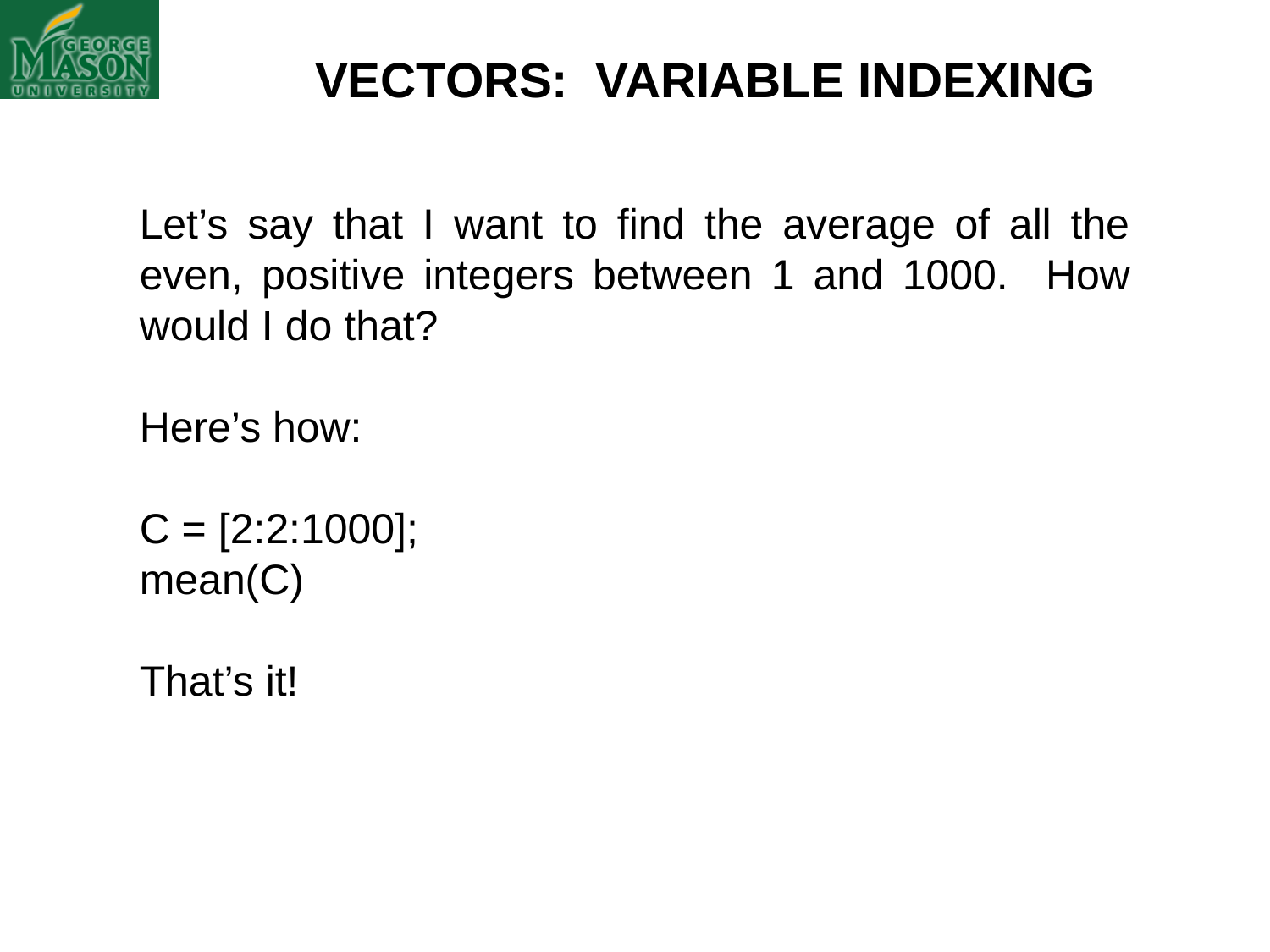

VECTORS:  VARIABLE INDEXING
Let’s say that I want to find the average of all the even, positive integers between 1 and 1000.  How would I do that?

Here’s how:

C = [2:2:1000];
mean(C)

That’s it!